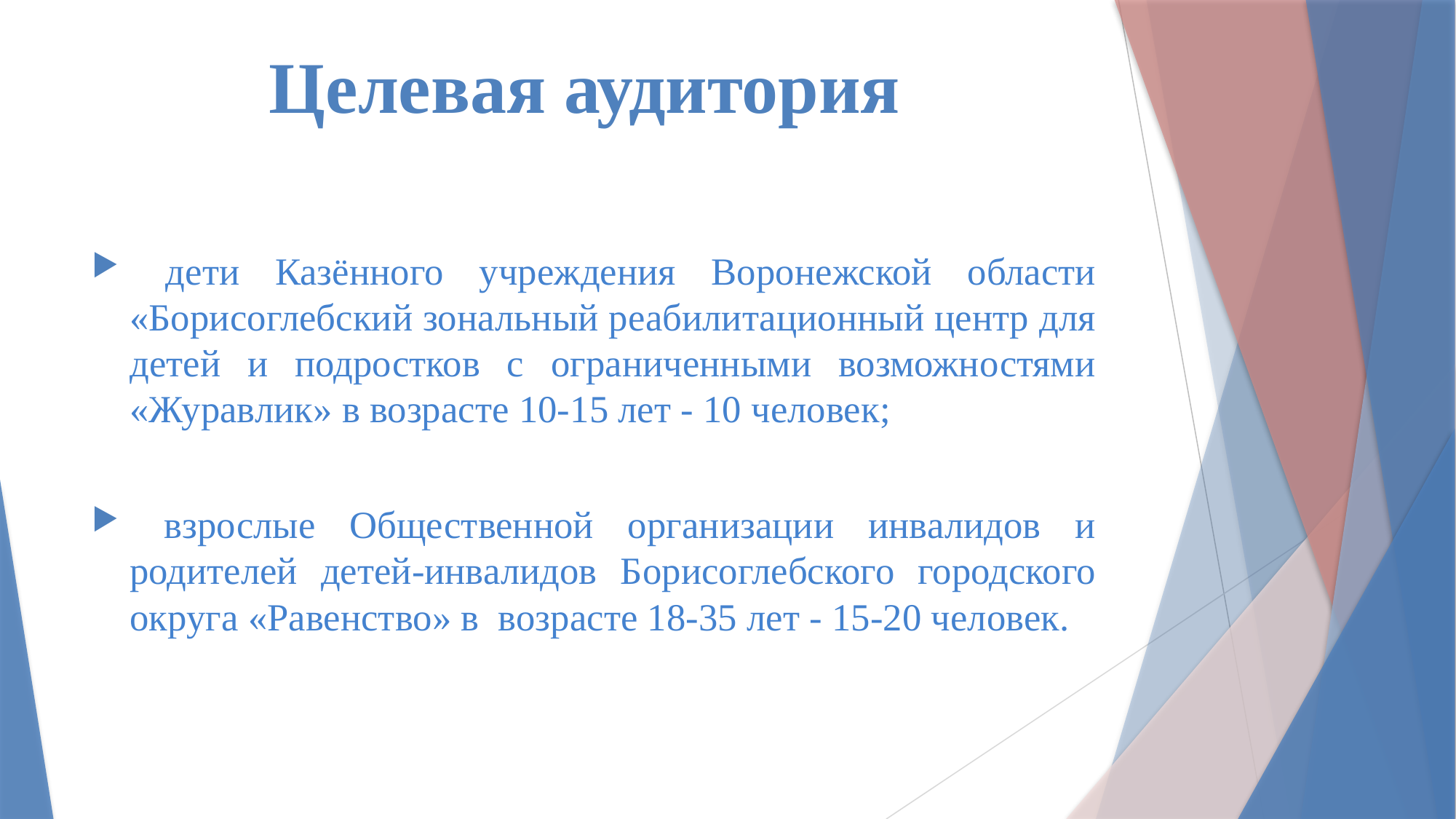

# Целевая аудитория
 дети Казённого учреждения Воронежской области «Борисоглебский зональный реабилитационный центр для детей и подростков с ограниченными возможностями «Журавлик» в возрасте 10-15 лет - 10 человек;

 взрослые Общественной организации инвалидов и родителей детей-инвалидов Борисоглебского городского округа «Равенство» в  возрасте 18-35 лет - 15-20 человек.